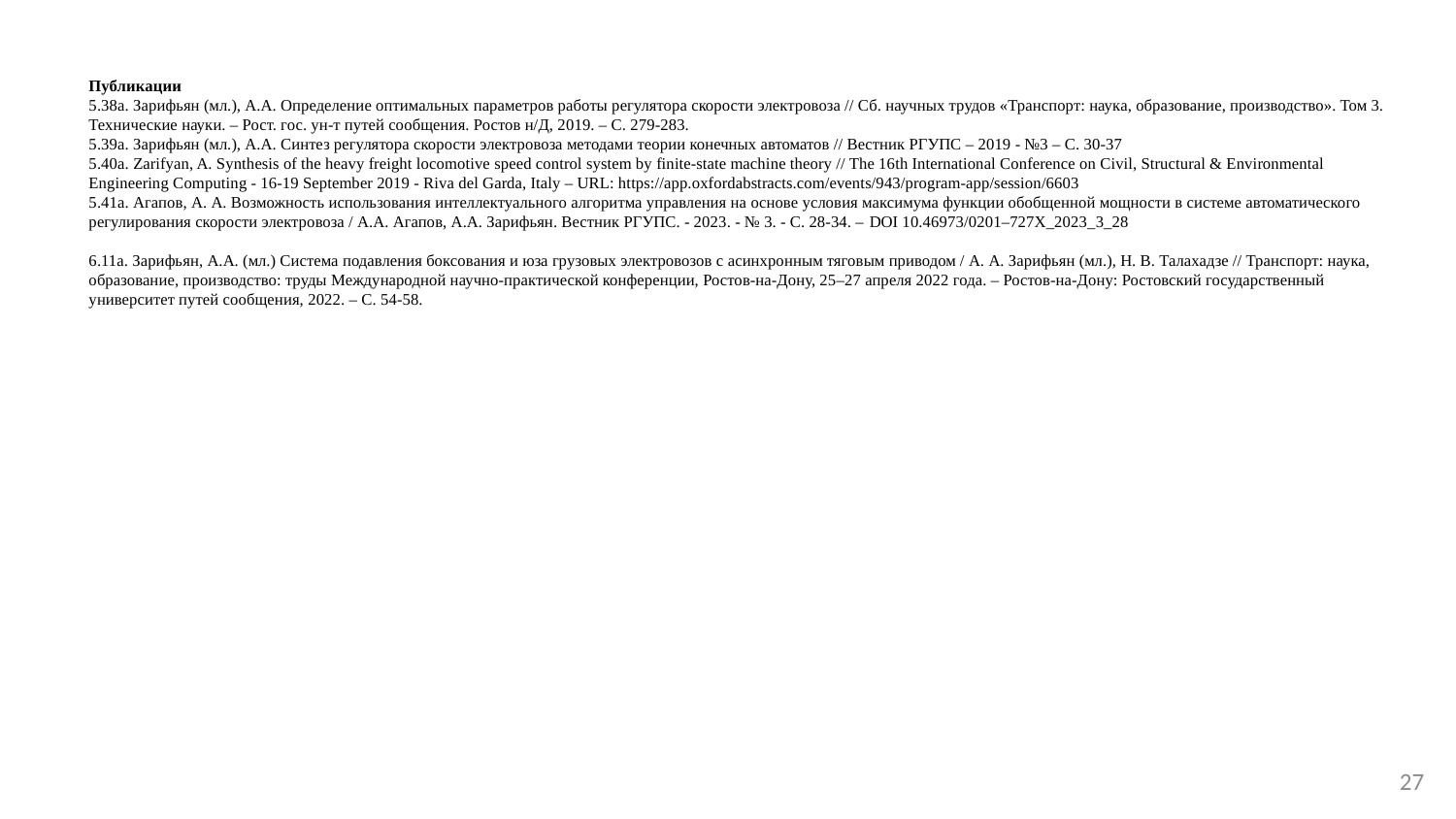

Публикации
5.38а. Зарифьян (мл.), А.А. Определение оптимальных параметров работы регулятора скорости электровоза // Сб. научных трудов «Транспорт: наука, образование, производство». Том 3. Технические науки. – Рост. гос. ун-т путей сообщения. Ростов н/Д, 2019. – С. 279-283.
5.39а. Зарифьян (мл.), А.А. Синтез регулятора скорости электровоза методами теории конечных автоматов // Вестник РГУПС – 2019 - №3 – С. 30-37
5.40а. Zarifyan, A. Synthesis of the heavy freight locomotive speed control system by finite-state machine theory // The 16th International Conference on Civil, Structural & Environmental Engineering Computing - 16-19 September 2019 - Riva del Garda, Italy – URL: https://app.oxfordabstracts.com/events/943/program-app/session/6603
5.41а. Агапов, А. А. Возможность использования интеллектуального алгоритма управления на основе условия максимума функции обобщенной мощности в системе автоматического регулирования скорости электровоза / А.А. Агапов, А.А. Зарифьян. Вестник РГУПС. - 2023. - № 3. - С. 28-34. – DOI 10.46973/0201–727X_2023_3_28

6.11а. Зарифьян, А.А. (мл.) Система подавления боксования и юза грузовых электровозов с асинхронным тяговым приводом / А. А. Зарифьян (мл.), Н. В. Талахадзе // Транспорт: наука, образование, производство: труды Международной научно-практической конференции, Ростов-на-Дону, 25–27 апреля 2022 года. – Ростов-на-Дону: Ростовский государственный университет путей сообщения, 2022. – С. 54-58.

27